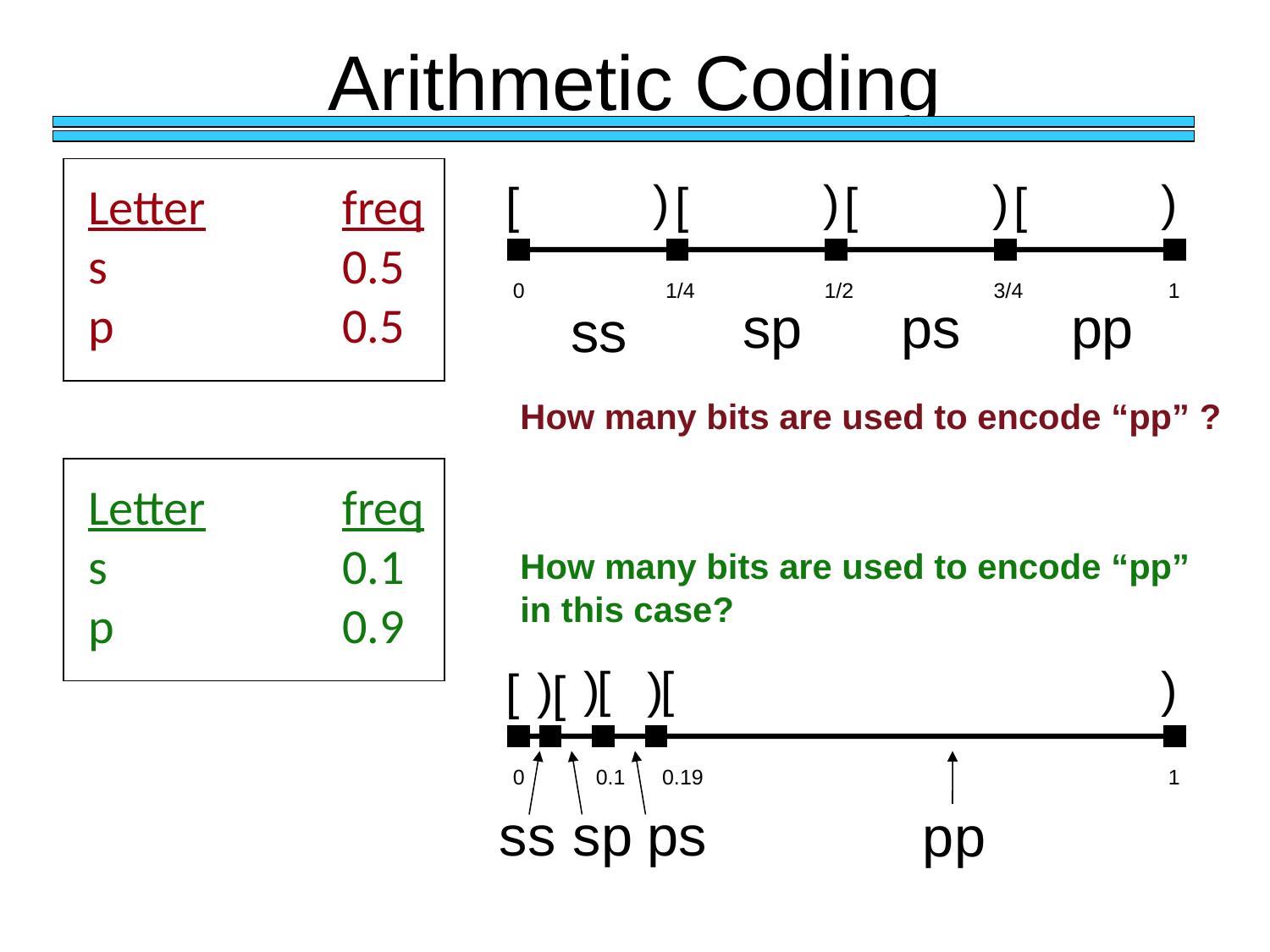

# Arithmetic Coding

)
)
)
)
[
[
[
[
Letter		freq
s		0.5
p		0.5

0
1/4
1/2
3/4
1
sp
ps
pp
ss
How many bits are used to encode “pp” ?

Letter		freq
s		0.1
p		0.9

How many bits are used to encode “pp”
in this case?
[
)
[
)
)
)
[
[

0
0.1
1
0.19
ss
sp
ps
pp